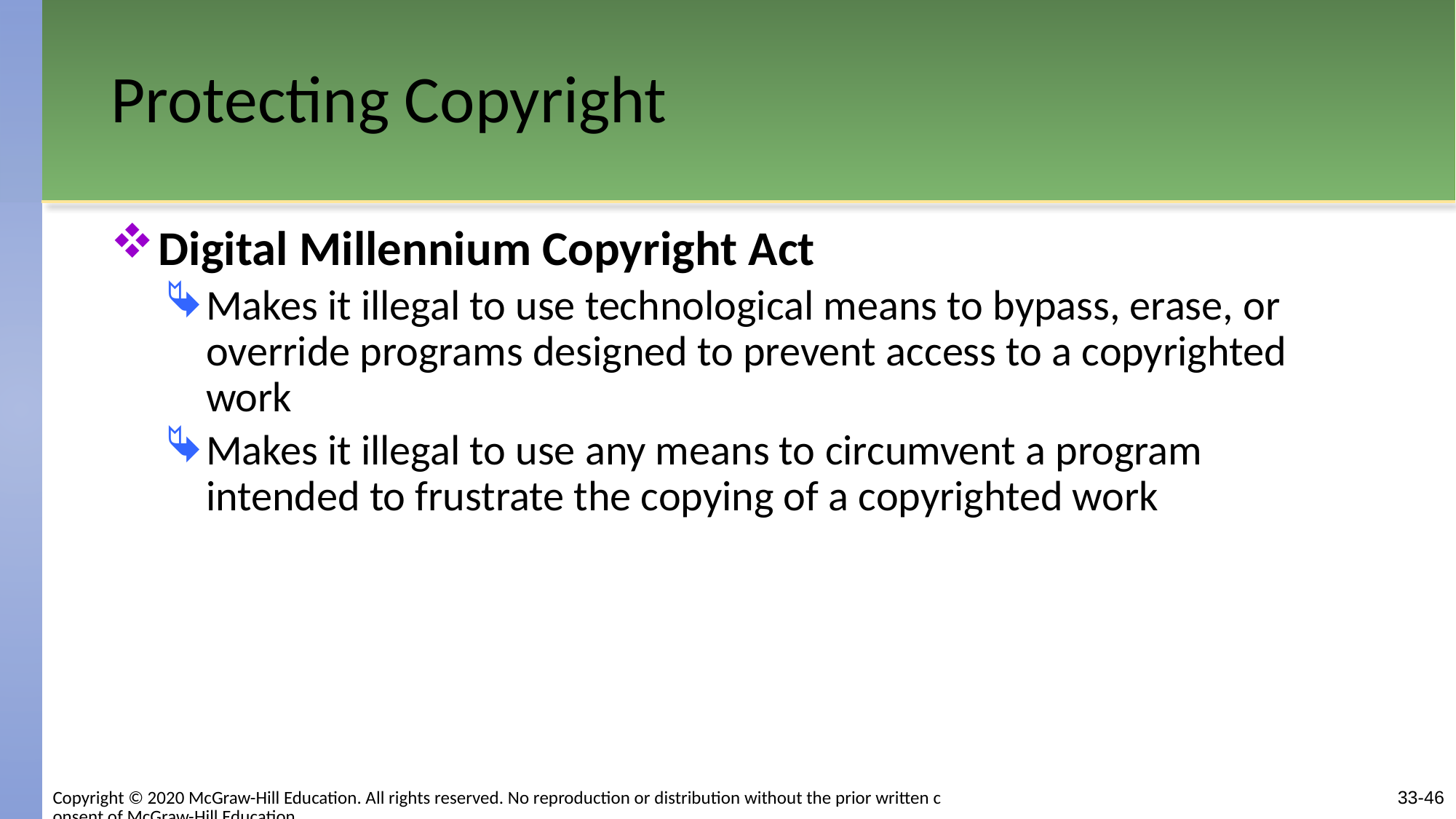

# Protecting Copyright
Digital Millennium Copyright Act
Makes it illegal to use technological means to bypass, erase, or override programs designed to prevent access to a copyrighted work
Makes it illegal to use any means to circumvent a program intended to frustrate the copying of a copyrighted work
Copyright © 2020 McGraw-Hill Education. All rights reserved. No reproduction or distribution without the prior written consent of McGraw-Hill Education.
33-46